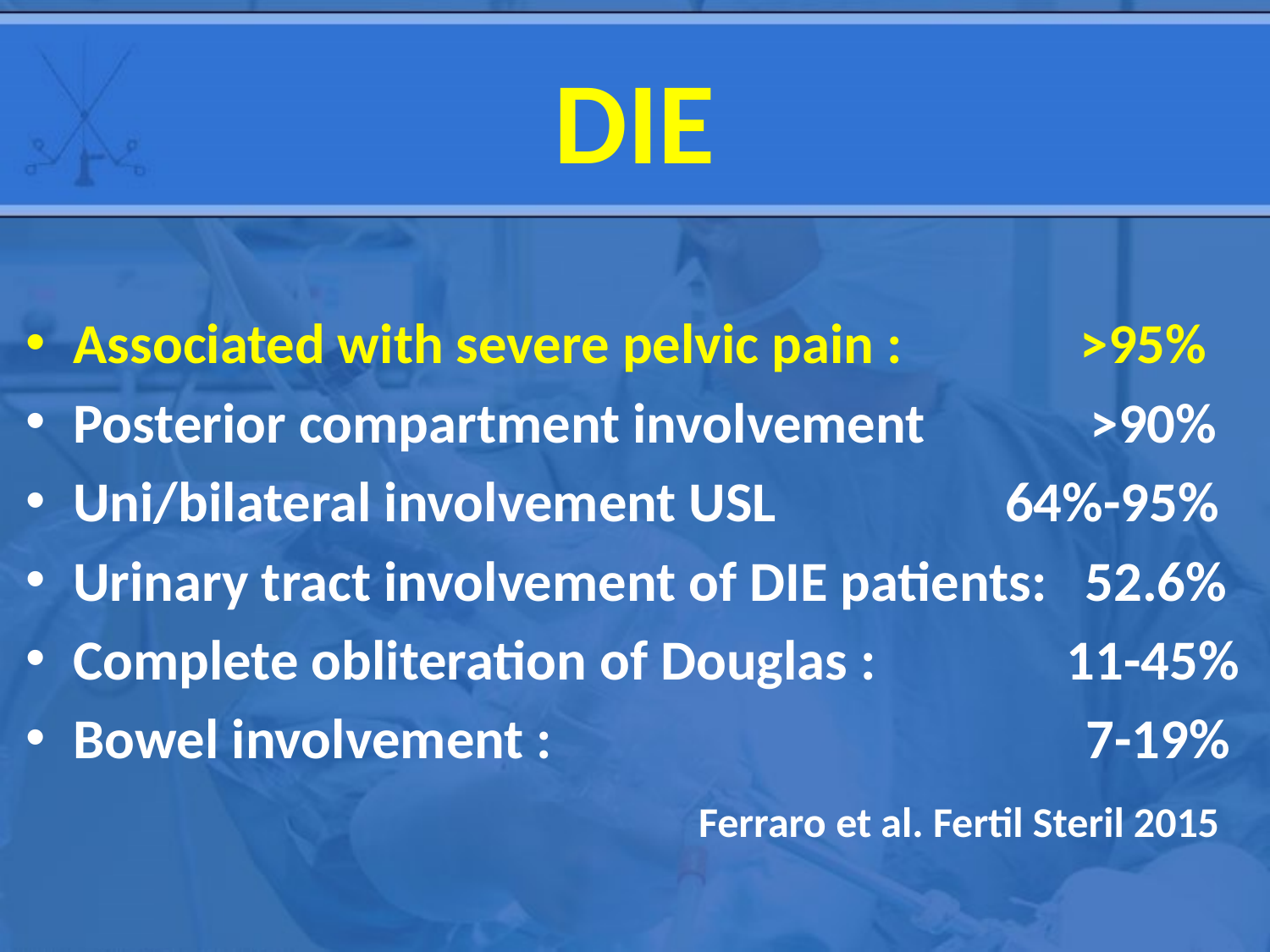

# DIE

Associated with severe pelvic pain :              >95%
Posterior compartment involvement             >90%
Uni/bilateral involvement USL                  64%-95%
Urinary tract involvement of DIE patients:   52.6%
Complete obliteration of Douglas :               11-45%
Bowel involvement :                                          7-19%
                                                     Ferraro et al. Fertil Steril 2015